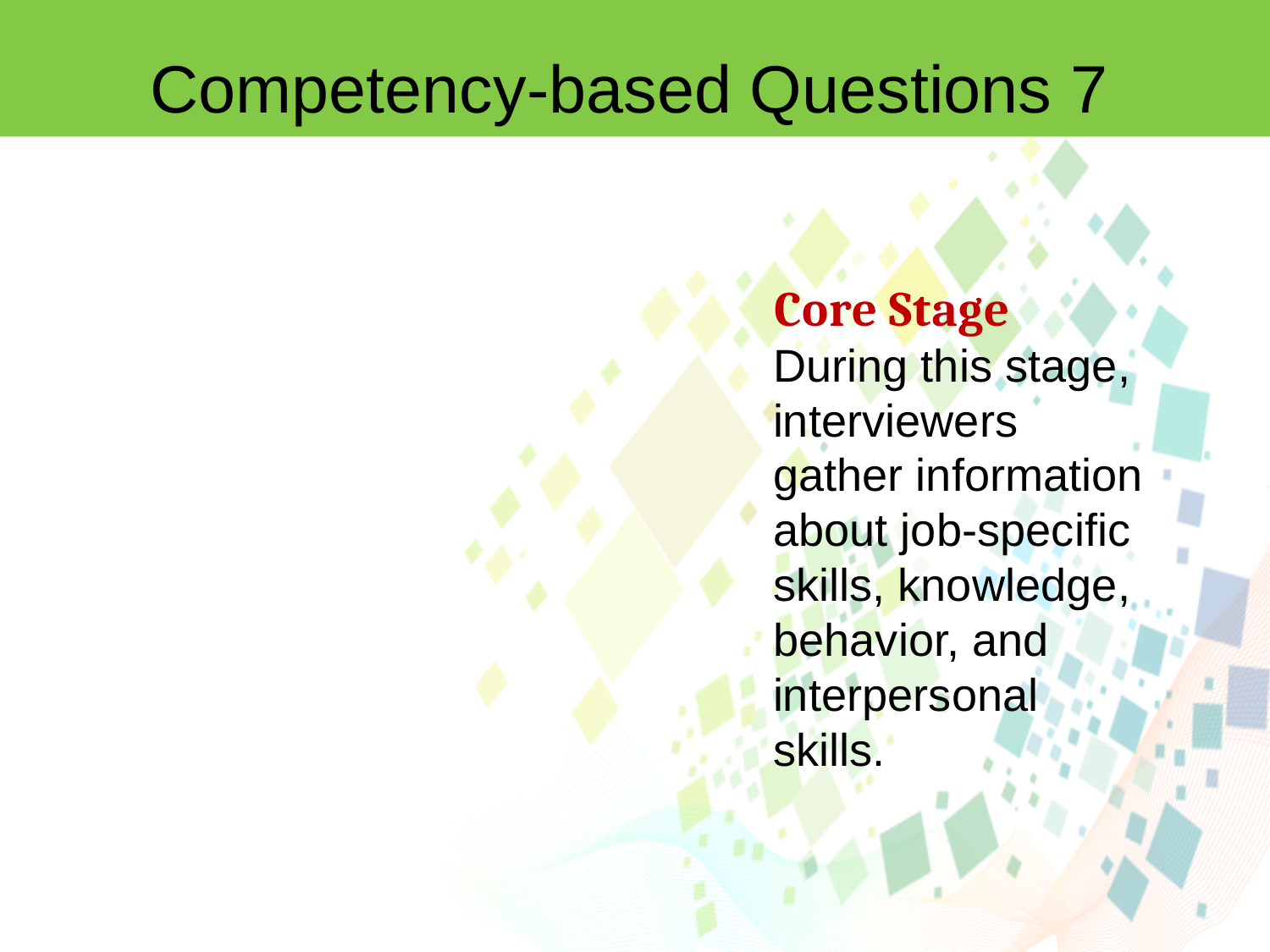

Competency-based Questions 7
Core Stage
During this stage, interviewers gather information about job-specific
skills, knowledge, behavior, and interpersonal skills.